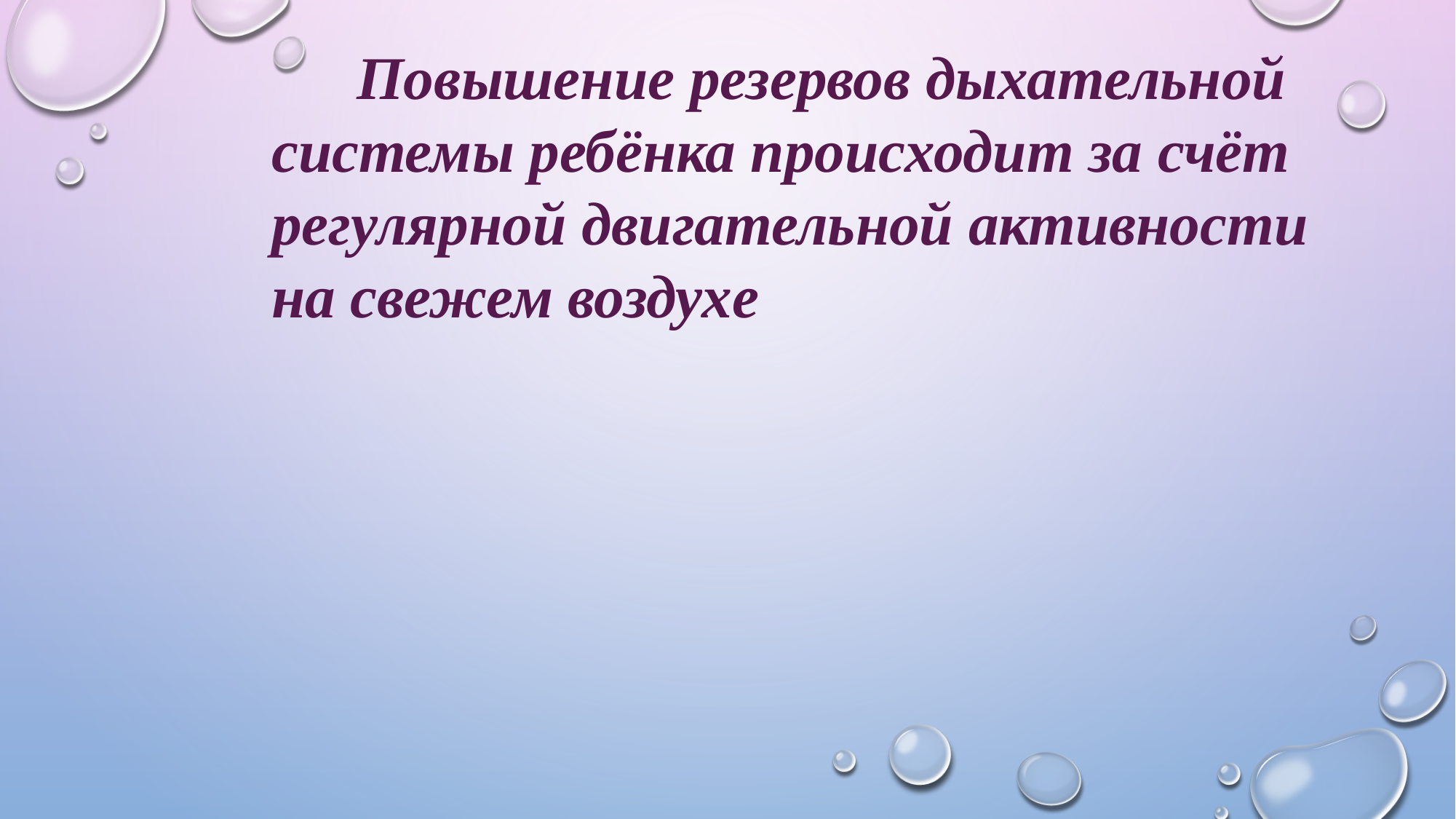

Повышение резервов дыхательной системы ребёнка происходит за счёт регулярной двигательной активности на свежем воздухе